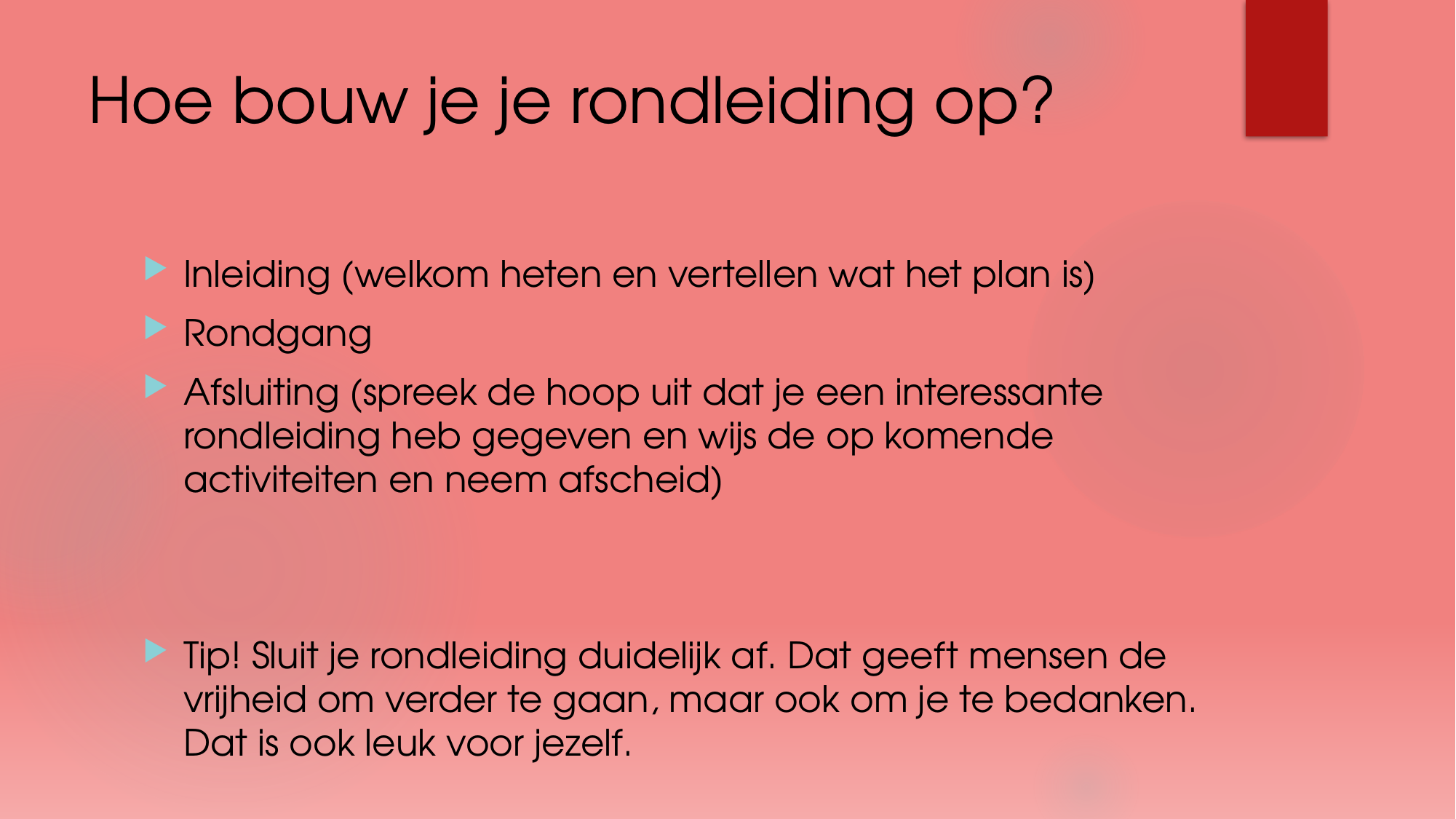

# Hoe bouw je je rondleiding op?
Inleiding (welkom heten en vertellen wat het plan is)
Rondgang
Afsluiting (spreek de hoop uit dat je een interessante rondleiding heb gegeven en wijs de op komende activiteiten en neem afscheid)

Tip! Sluit je rondleiding duidelijk af. Dat geeft mensen de vrijheid om verder te gaan, maar ook om je te bedanken. Dat is ook leuk voor jezelf.